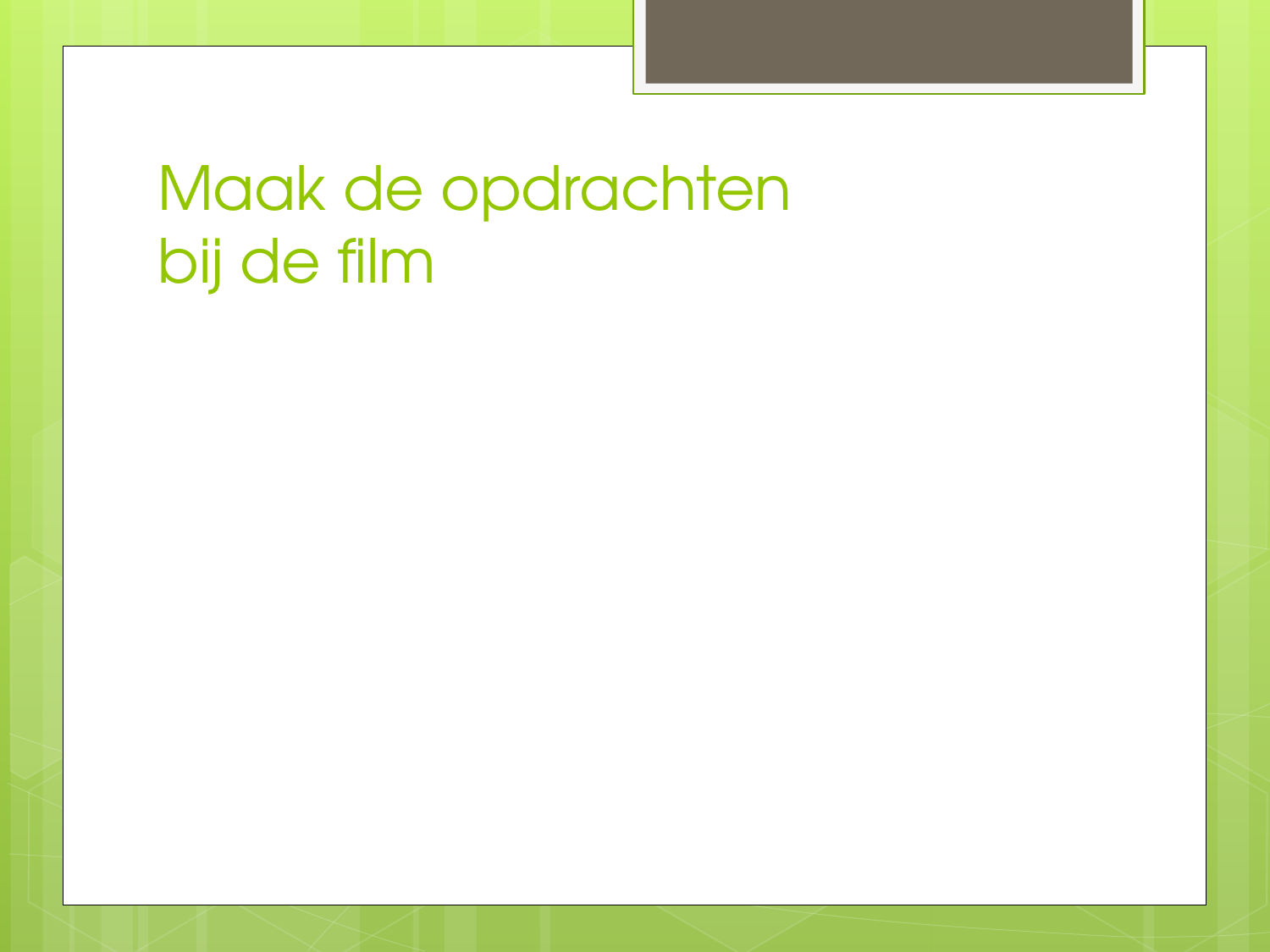

# Maak de opdrachten bij de film